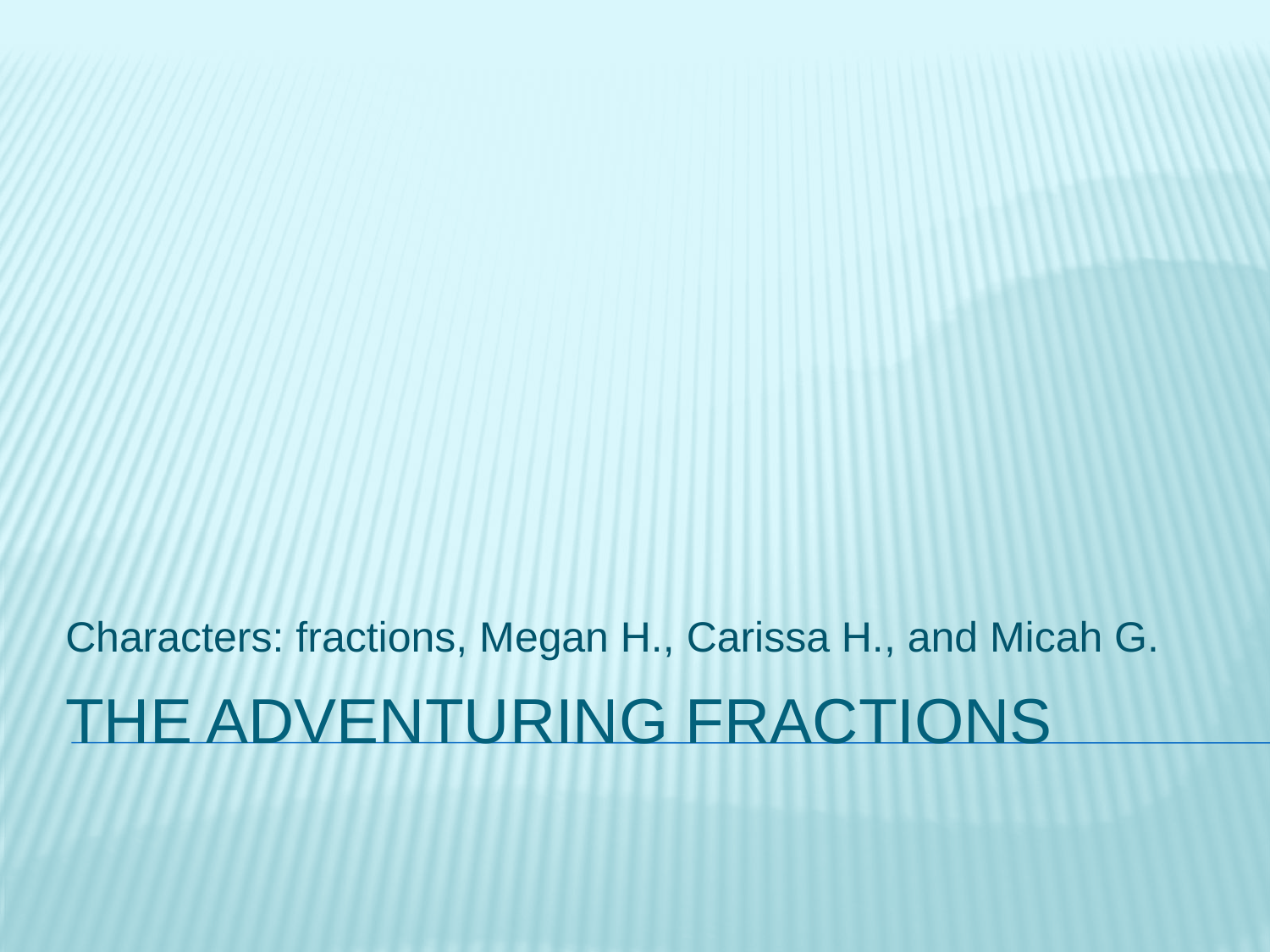

Characters: fractions, Megan H., Carissa H., and Micah G.
# The adventuring fractions